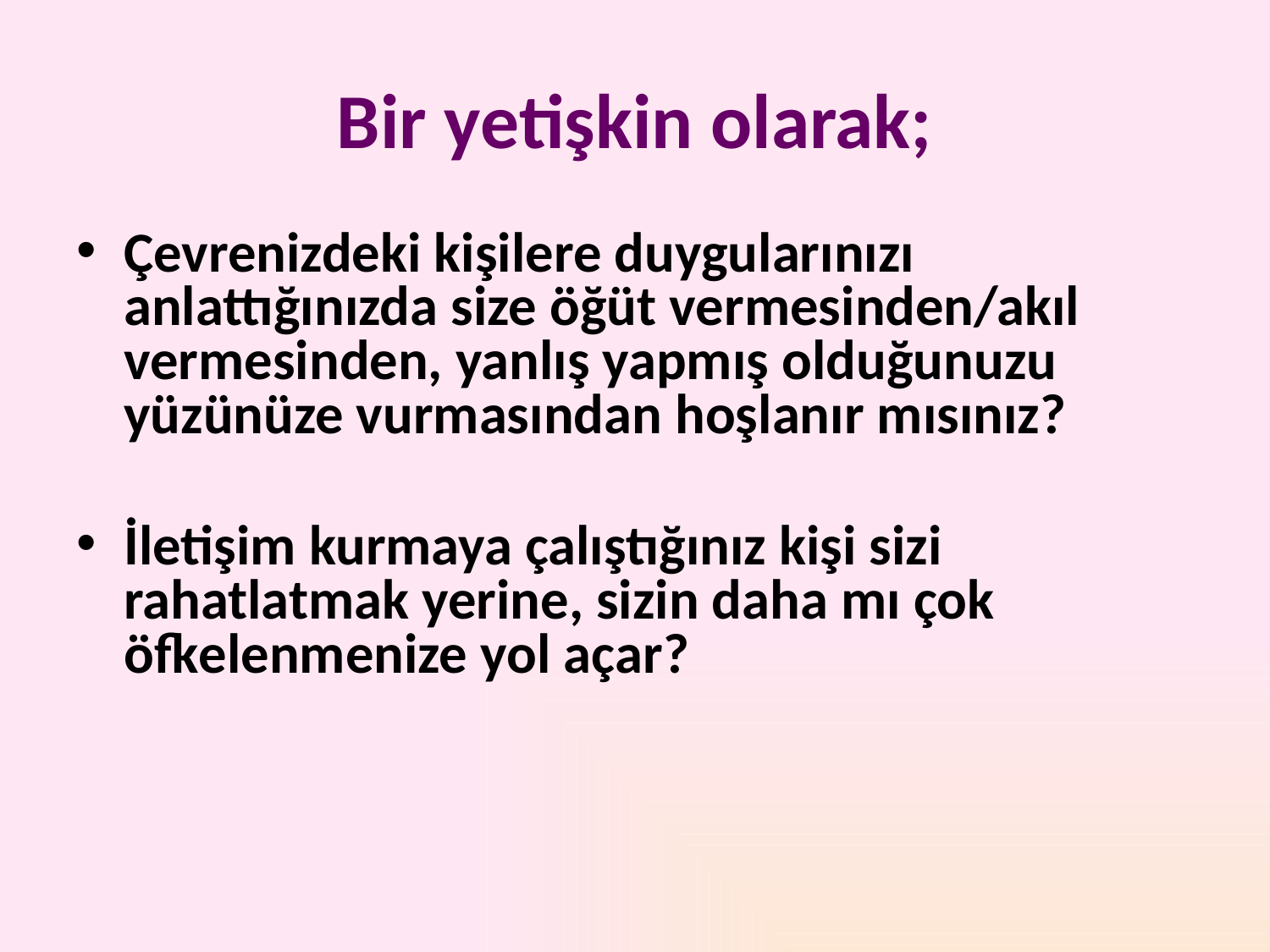

# Bir yetişkin olarak;
Çevrenizdeki kişilere duygularınızı anlattığınızda size öğüt vermesinden/akıl vermesinden, yanlış yapmış olduğunuzu yüzünüze vurmasından hoşlanır mısınız?

İletişim kurmaya çalıştığınız kişi sizi rahatlatmak yerine, sizin daha mı çok öfkelenmenize yol açar?